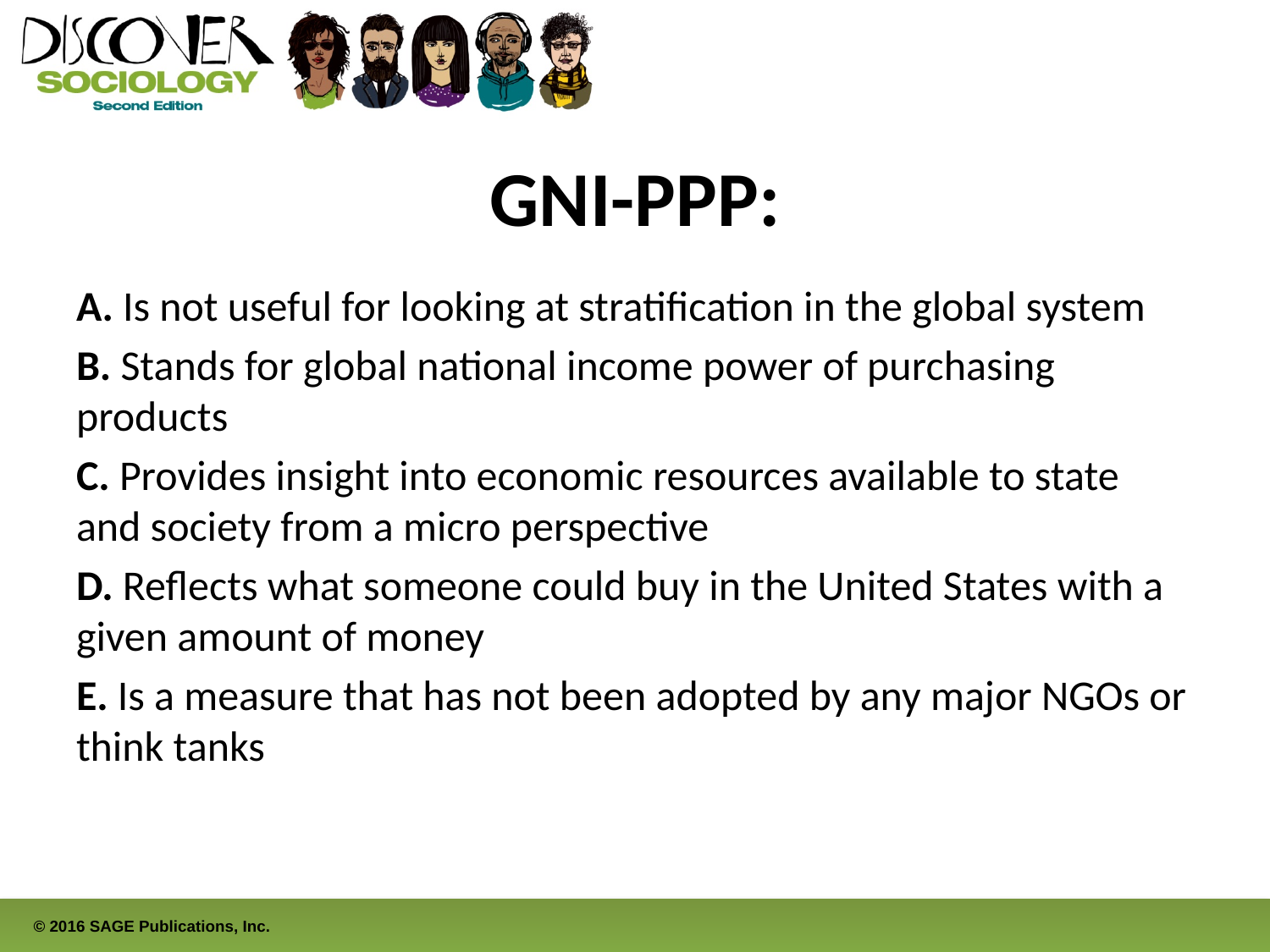

# GNI-PPP:
A. Is not useful for looking at stratification in the global system
B. Stands for global national income power of purchasing products
C. Provides insight into economic resources available to state and society from a micro perspective
D. Reflects what someone could buy in the United States with a given amount of money
E. Is a measure that has not been adopted by any major NGOs or think tanks